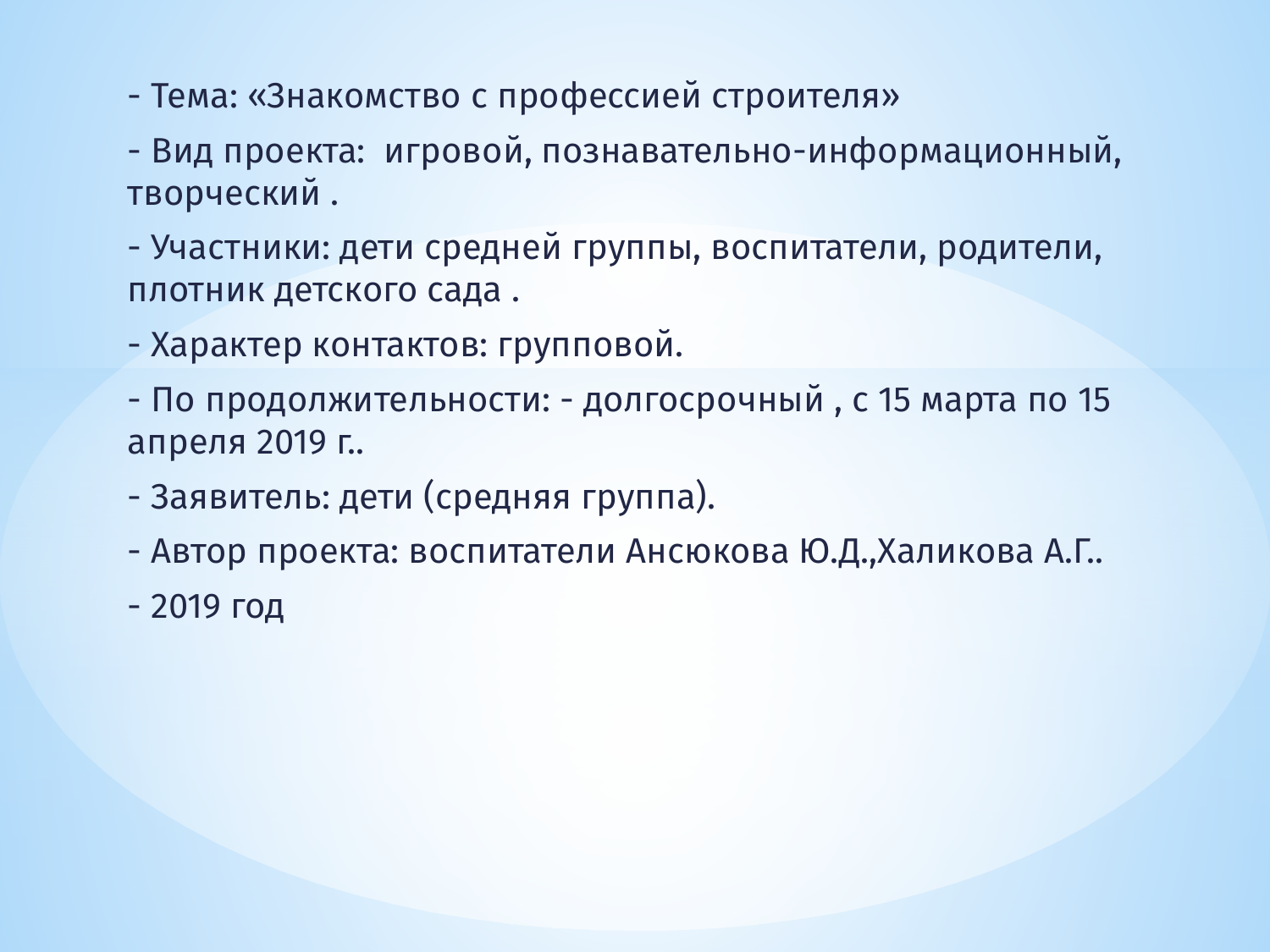

- Тема: «Знакомство с профессией строителя»
- Вид проекта:  игровой, познавательно-информационный, творческий .
- Участники: дети средней группы, воспитатели, родители, плотник детского сада .
- Характер контактов: групповой.
- По продолжительности: - долгосрочный , с 15 марта по 15 апреля 2019 г..
- Заявитель: дети (средняя группа).
- Автор проекта: воспитатели Ансюкова Ю.Д.,Халикова А.Г..
- 2019 год